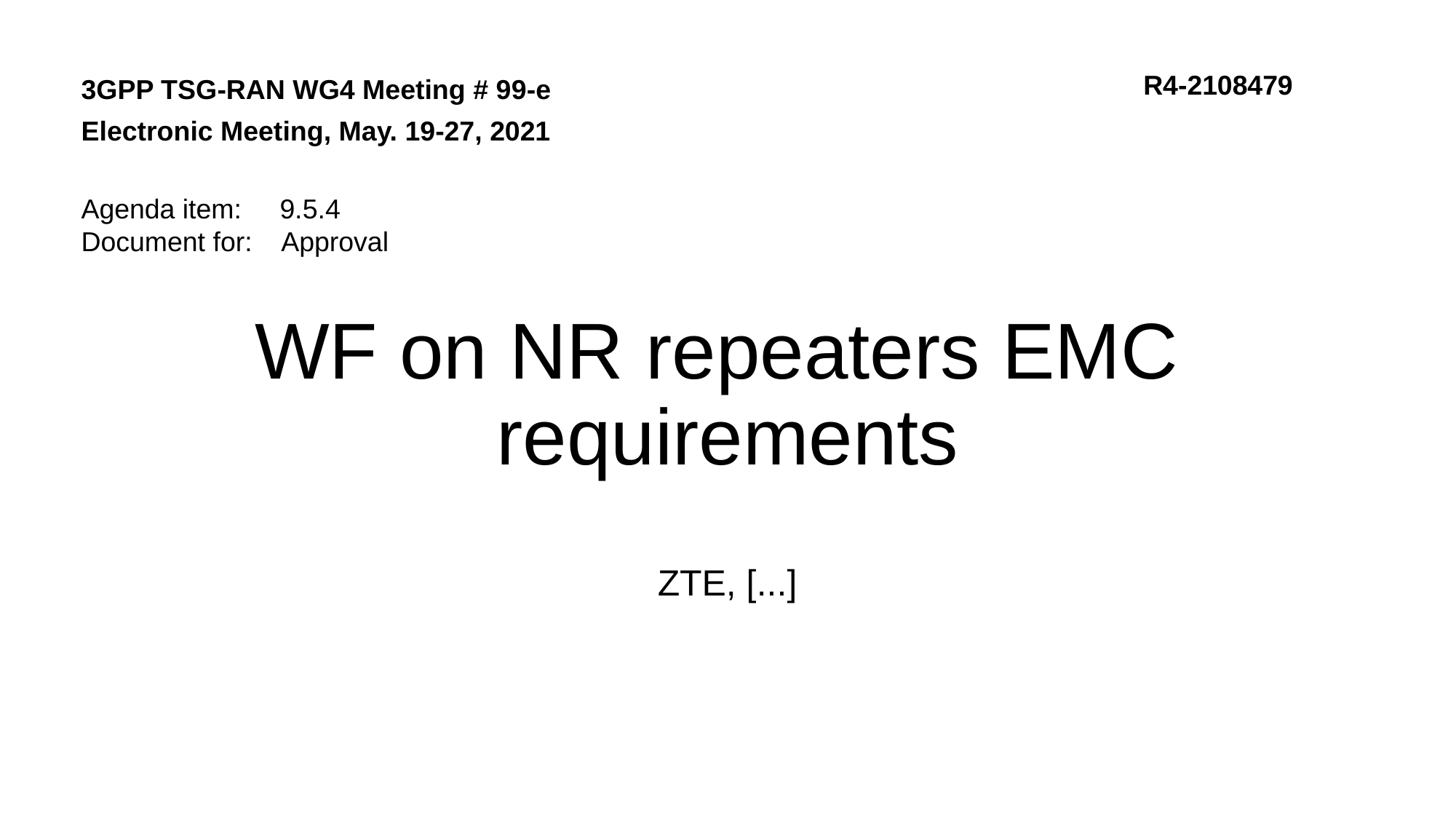

3GPP TSG-RAN WG4 Meeting # 99-e
Electronic Meeting, May. 19-27, 2021
R4-2108479
Agenda item:     9.5.4
Document for:    Approval
# WF on NR repeaters EMC  requirements
ZTE, [...]